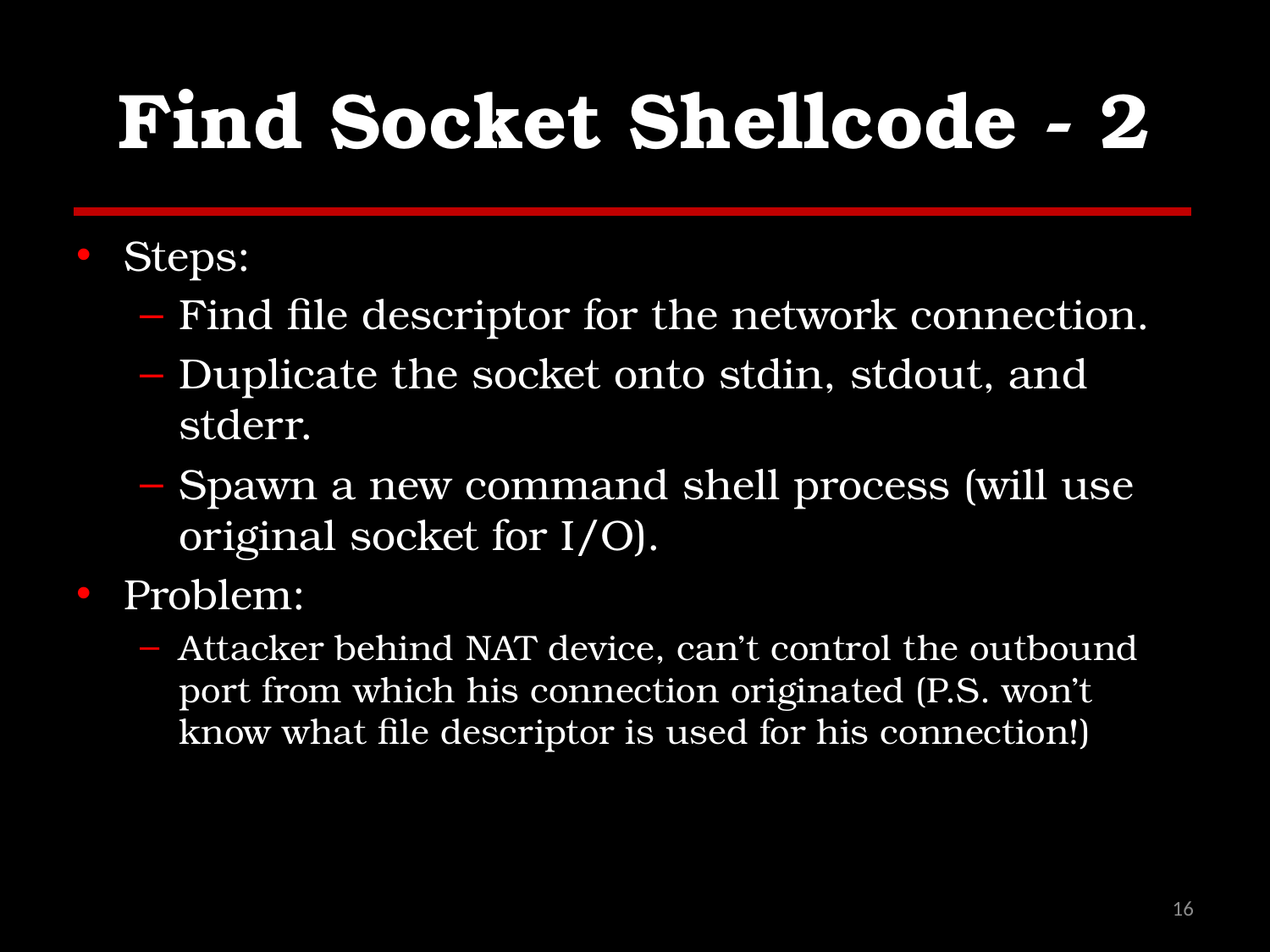

# Find Socket Shellcode - 2
Steps:
Find file descriptor for the network connection.
Duplicate the socket onto stdin, stdout, and stderr.
Spawn a new command shell process (will use original socket for I/O).
Problem:
Attacker behind NAT device, can’t control the outbound port from which his connection originated (P.S. won’t know what file descriptor is used for his connection!)
16